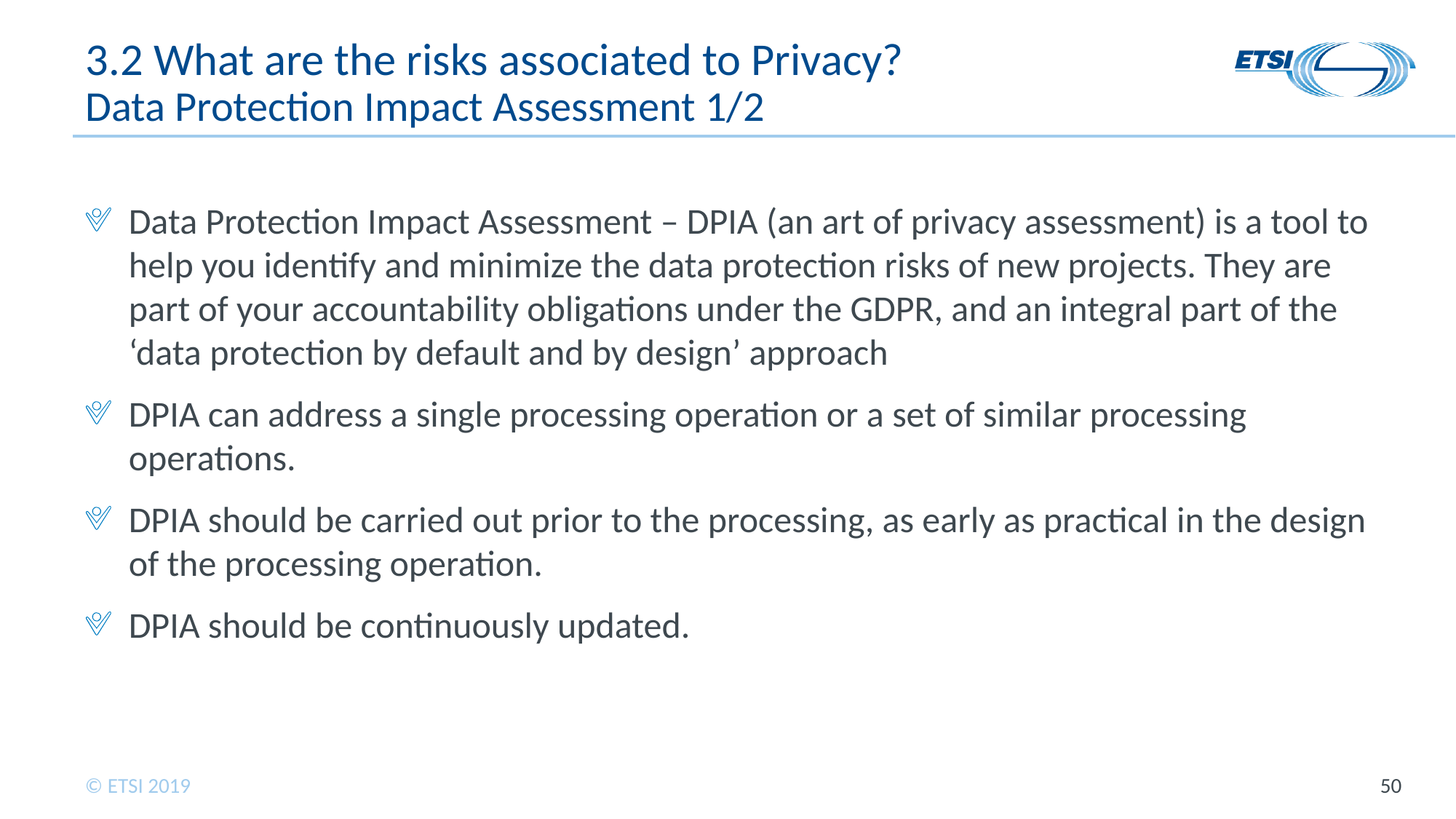

# 3.2 What are the risks associated to Privacy? Data Protection Impact Assessment 1/2
Data Protection Impact Assessment – DPIA (an art of privacy assessment) is a tool to help you identify and minimize the data protection risks of new projects. They are part of your accountability obligations under the GDPR, and an integral part of the ‘data protection by default and by design’ approach
DPIA can address a single processing operation or a set of similar processing operations.
DPIA should be carried out prior to the processing, as early as practical in the design of the processing operation.
DPIA should be continuously updated.